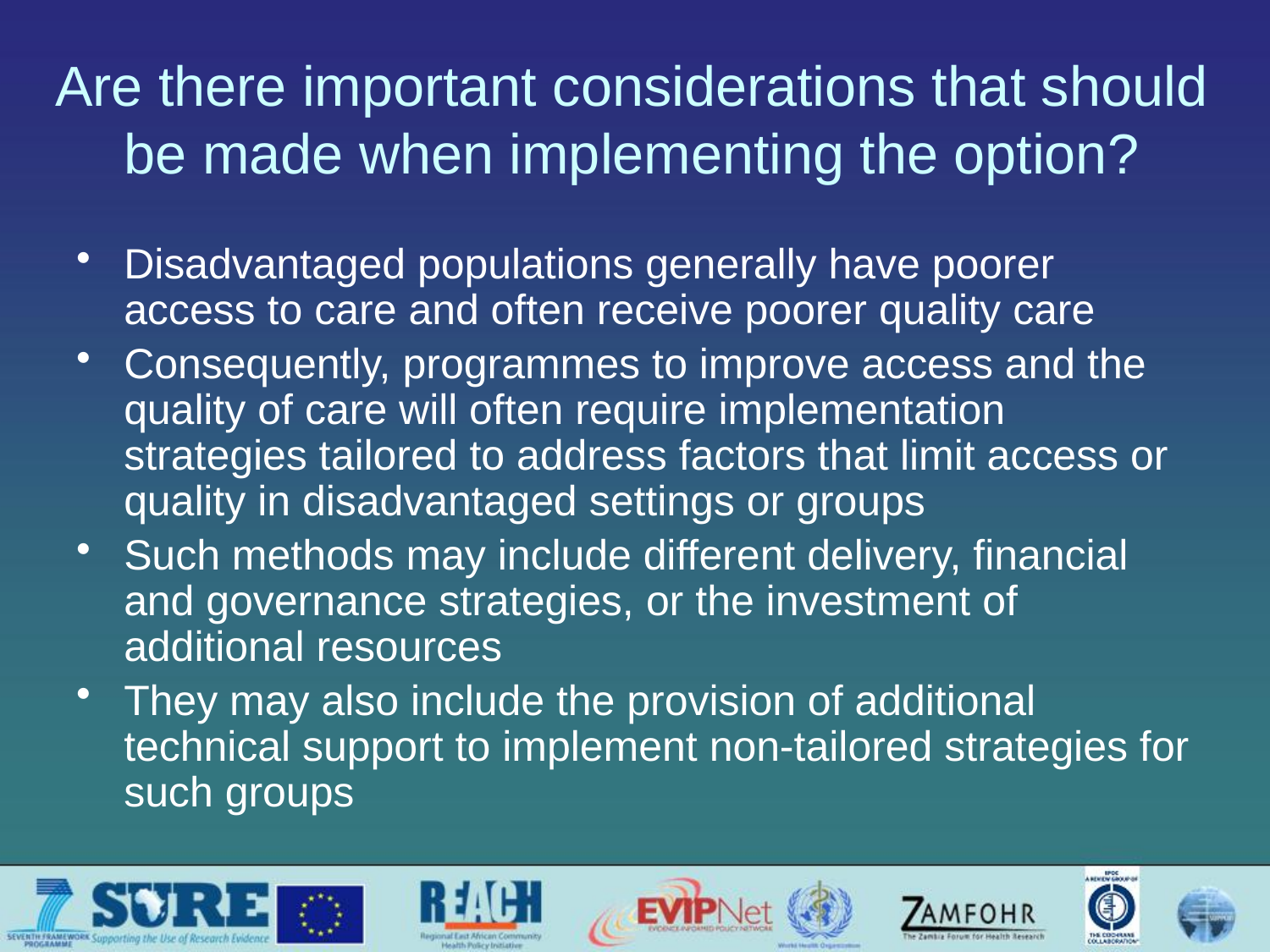

# Are there important considerations that should be made when implementing the option?
Disadvantaged populations generally have poorer access to care and often receive poorer quality care
Consequently, programmes to improve access and the quality of care will often require implementation strategies tailored to address factors that limit access or quality in disadvantaged settings or groups
Such methods may include different delivery, financial and governance strategies, or the investment of additional resources
They may also include the provision of additional technical support to implement non-tailored strategies for such groups